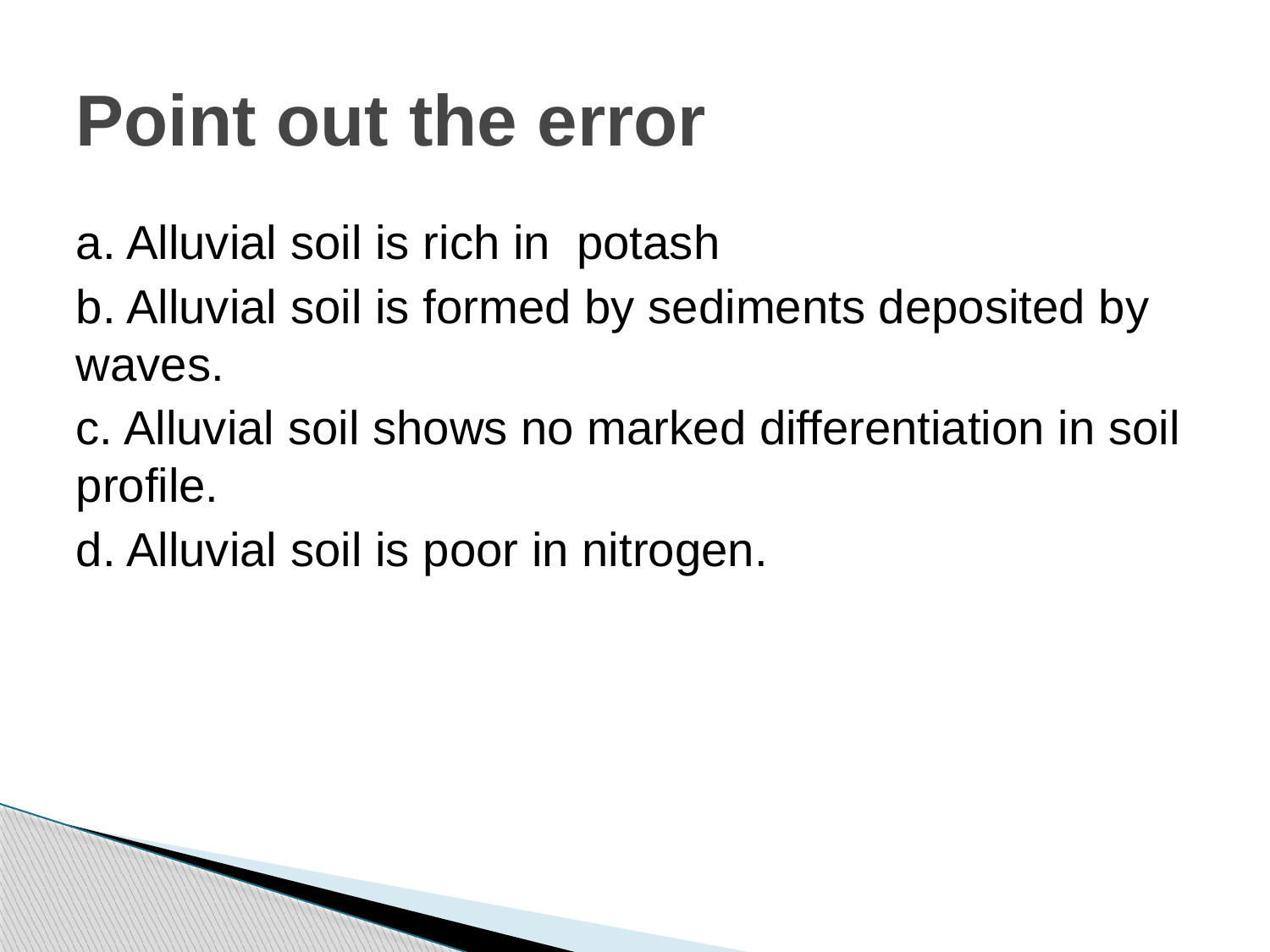

# Point out the error
a. Alluvial soil is rich in  potash
b. Alluvial soil is formed by sediments deposited by waves.
c. Alluvial soil shows no marked differentiation in soil profile.
d. Alluvial soil is poor in nitrogen.